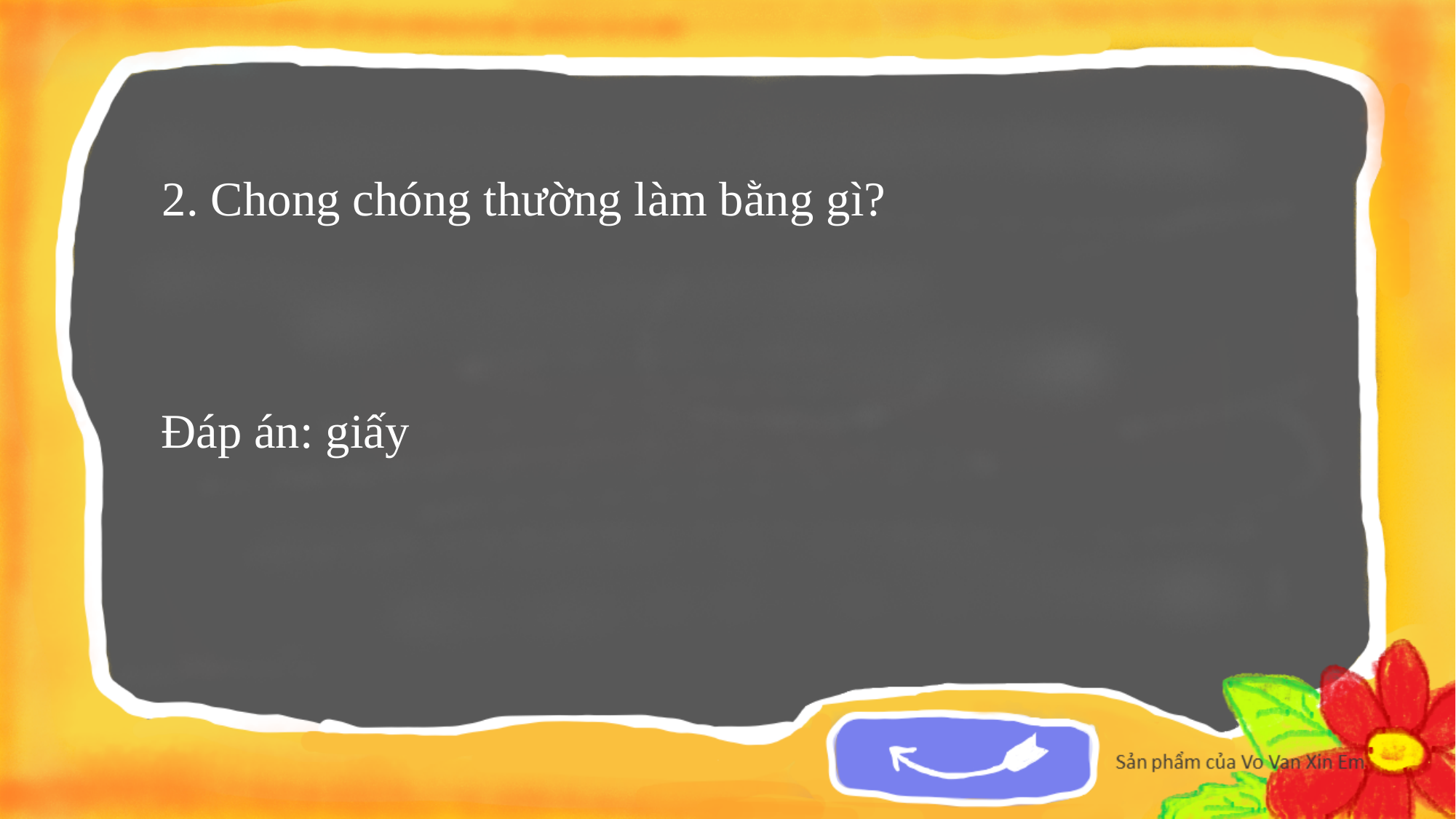

2. Chong chóng thường làm bằng gì?
Đáp án: giấy